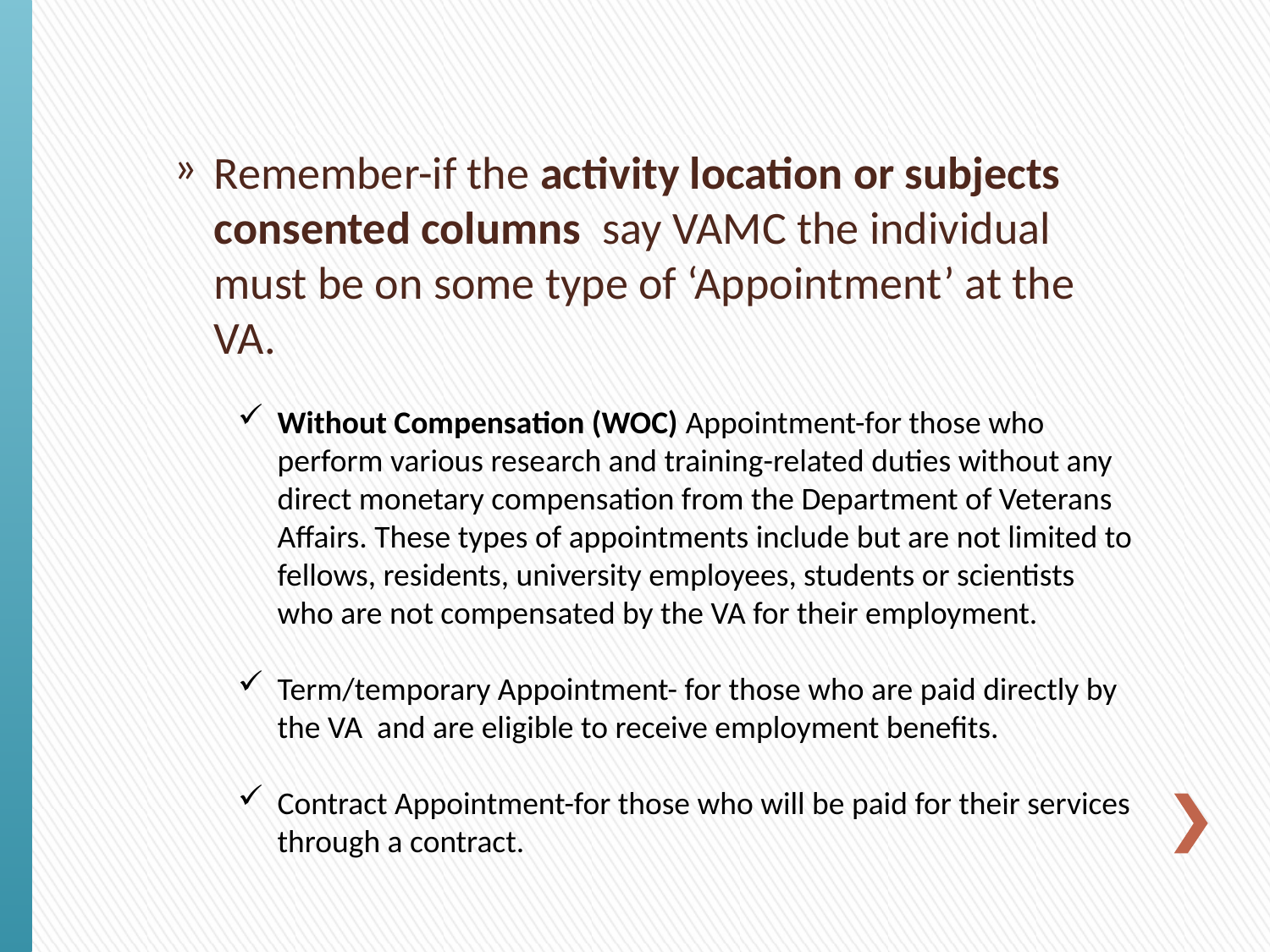

Remember-if the activity location or subjects consented columns  say VAMC the individual must be on some type of ‘Appointment’ at the VA.

Without Compensation (WOC) Appointment-for those who perform various research and training-related duties without any direct monetary compensation from the Department of Veterans Affairs. These types of appointments include but are not limited to fellows, residents, university employees, students or scientists who are not compensated by the VA for their employment.

Term/temporary Appointment- for those who are paid directly by the VA  and are eligible to receive employment benefits.

Contract Appointment-for those who will be paid for their services through a contract.